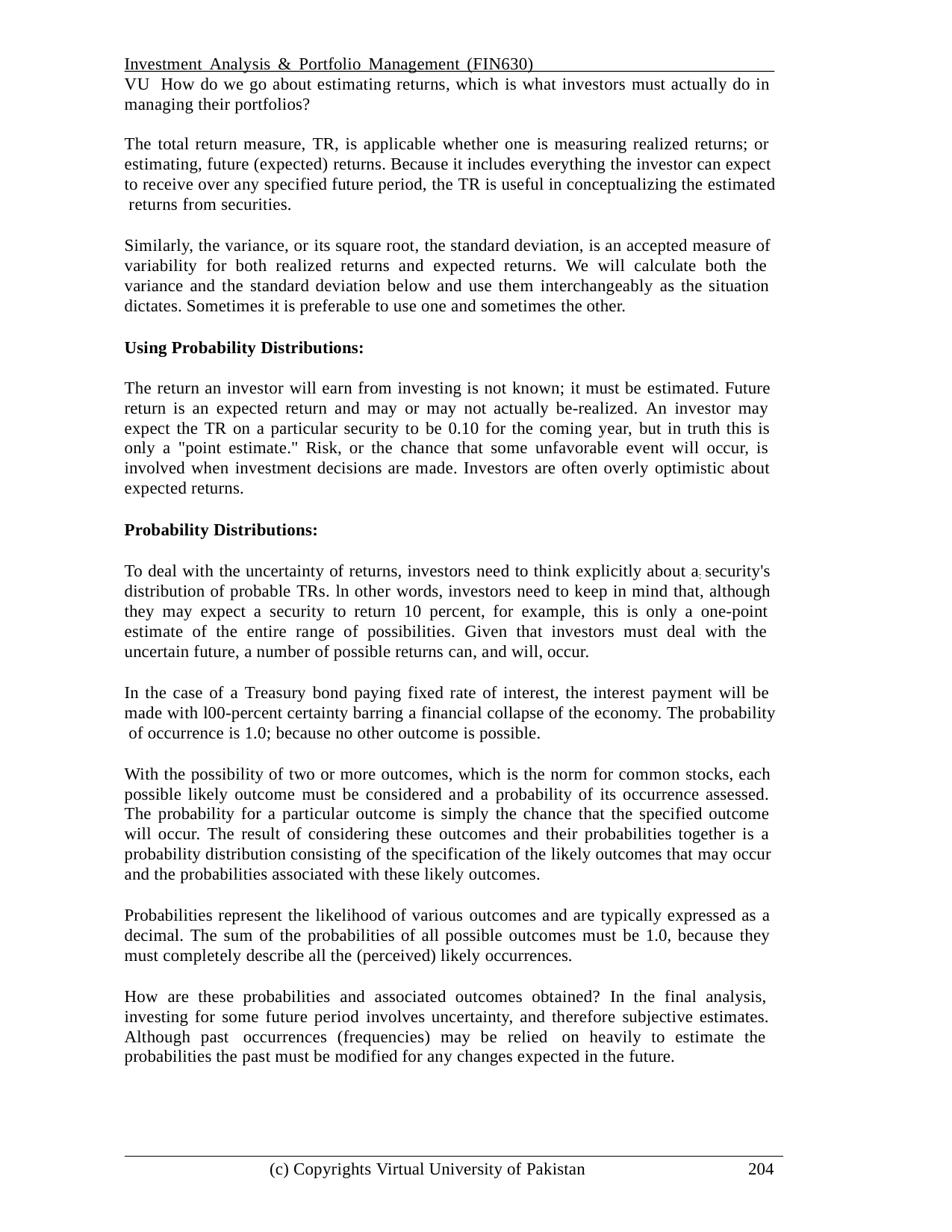

Investment Analysis & Portfolio Management (FIN630)	VU  How do we go about estimating returns, which is what investors must actually do in  managing their portfolios?

The total return measure, TR, is applicable whether one is measuring realized returns; or  estimating, future (expected) returns. Because it includes everything the investor can expect  to receive over any specified future period, the TR is useful in conceptualizing the estimated  returns from securities.

Similarly, the variance, or its square root, the standard deviation, is an accepted measure of  variability for both realized returns and expected returns. We will calculate both the  variance and the standard deviation below and use them interchangeably as the situation  dictates. Sometimes it is preferable to use one and sometimes the other.

Using Probability Distributions:

The return an investor will earn from investing is not known; it must be estimated. Future  return is an expected return and may or may not actually be-realized. An investor may  expect the TR on a particular security to be 0.10 for the coming year, but in truth this is  only a "point estimate." Risk, or the chance that some unfavorable event will occur, is  involved when investment decisions are made. Investors are often overly optimistic about  expected returns.

Probability Distributions:

To deal with the uncertainty of returns, investors need to think explicitly about a: security's  distribution of probable TRs. ln other words, investors need to keep in mind that, although  they may expect a security to return 10 percent, for example, this is only a one-point  estimate of the entire range of possibilities. Given that investors must deal with the  uncertain future, a number of possible returns can, and will, occur.

In the case of a Treasury bond paying fixed rate of interest, the interest payment will be  made with l00-percent certainty barring a financial collapse of the economy. The probability  of occurrence is 1.0; because no other outcome is possible.

With the possibility of two or more outcomes, which is the norm for common stocks, each  possible likely outcome must be considered and a probability of its occurrence assessed.  The probability for a particular outcome is simply the chance that the specified outcome  will occur. The result of considering these outcomes and their probabilities together is a  probability distribution consisting of the specification of the likely outcomes that may occur  and the probabilities associated with these likely outcomes.

Probabilities represent the likelihood of various outcomes and are typically expressed as a  decimal. The sum of the probabilities of all possible outcomes must be 1.0, because they  must completely describe all the (perceived) likely occurrences.

How are these probabilities and associated outcomes obtained? In the final analysis,  investing for some future period involves uncertainty, and therefore subjective estimates.  Although past occurrences (frequencies) may be relied on heavily to estimate the  probabilities the past must be modified for any changes expected in the future.

(c) Copyrights Virtual University of Pakistan
204